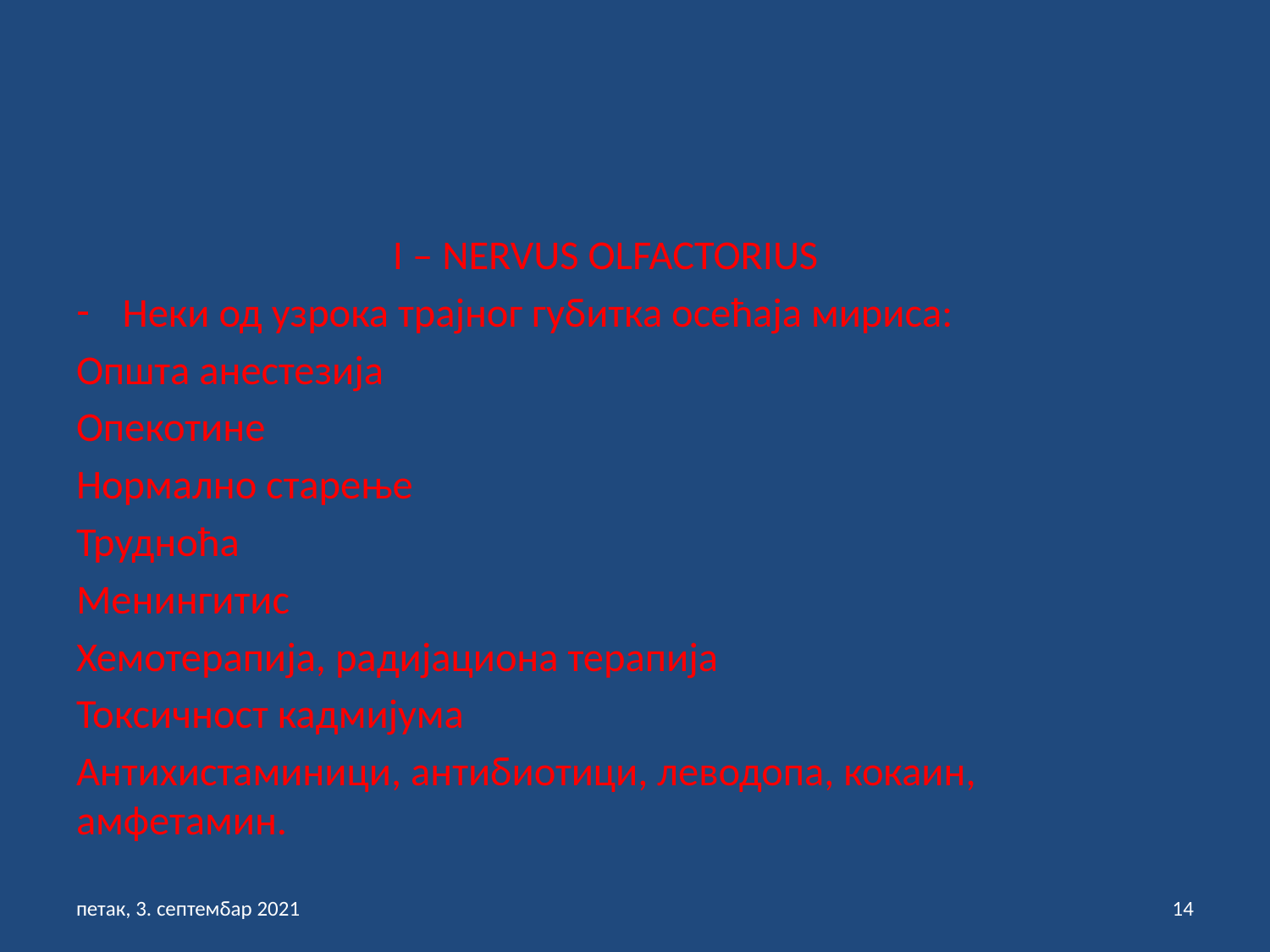

I – NERVUS OLFACTORIUS
Неки од узрока трајног губитка осећаја мириса:
Општа анестезија
Опекотине
Нормално старење
Трудноћа
Менингитис
Хемотерапија, радијациона терапија
Токсичност кадмијума
Антихистаминици, антибиотици, леводопа, кокаин, амфетамин.
петак, 3. септембар 2021
14